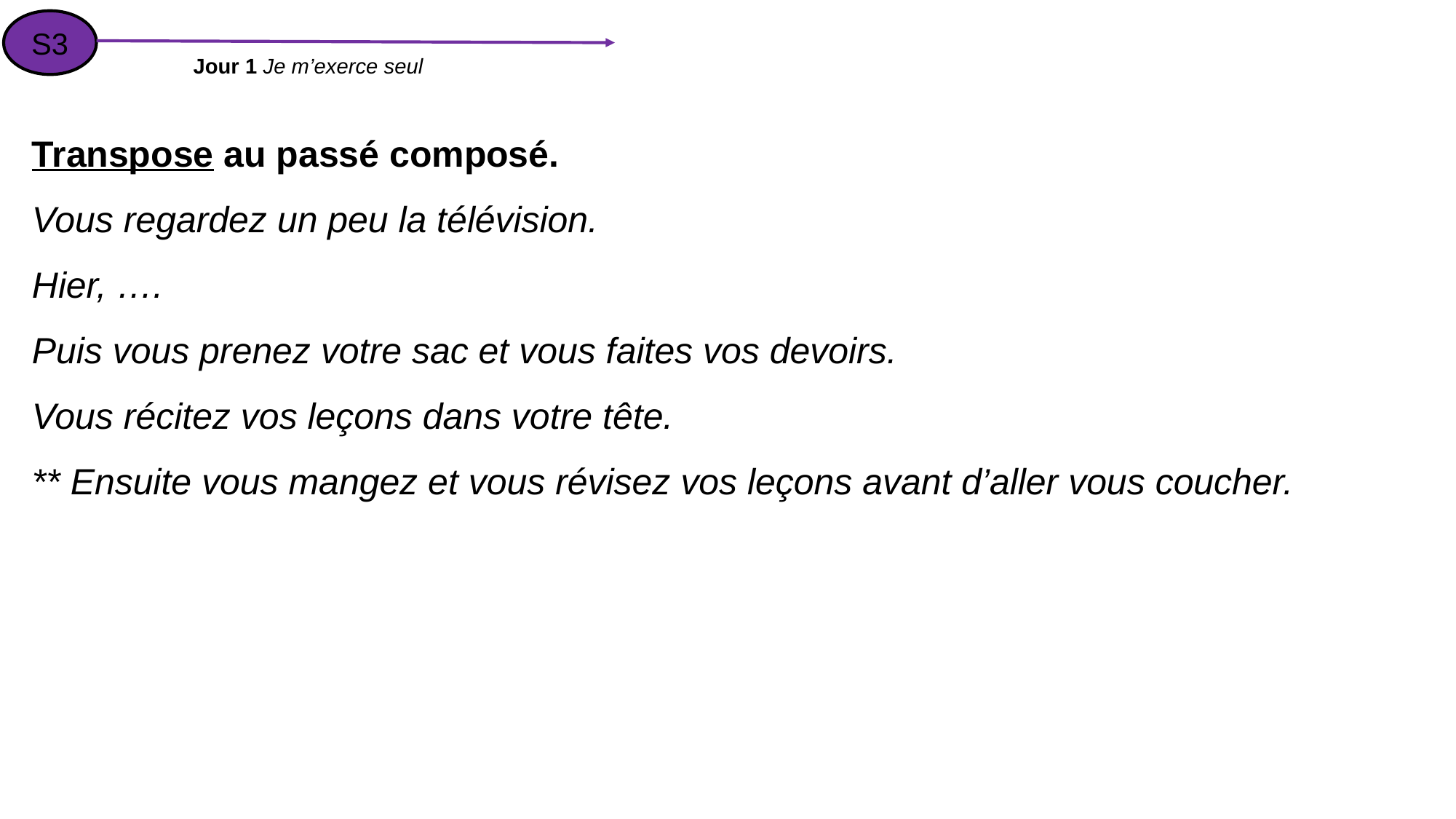

S3
Jour 1 Je m’exerce seul
Transpose au passé composé.
Vous regardez un peu la télévision.
Hier, ….
Puis vous prenez votre sac et vous faites vos devoirs.
Vous récitez vos leçons dans votre tête.
** Ensuite vous mangez et vous révisez vos leçons avant d’aller vous coucher.